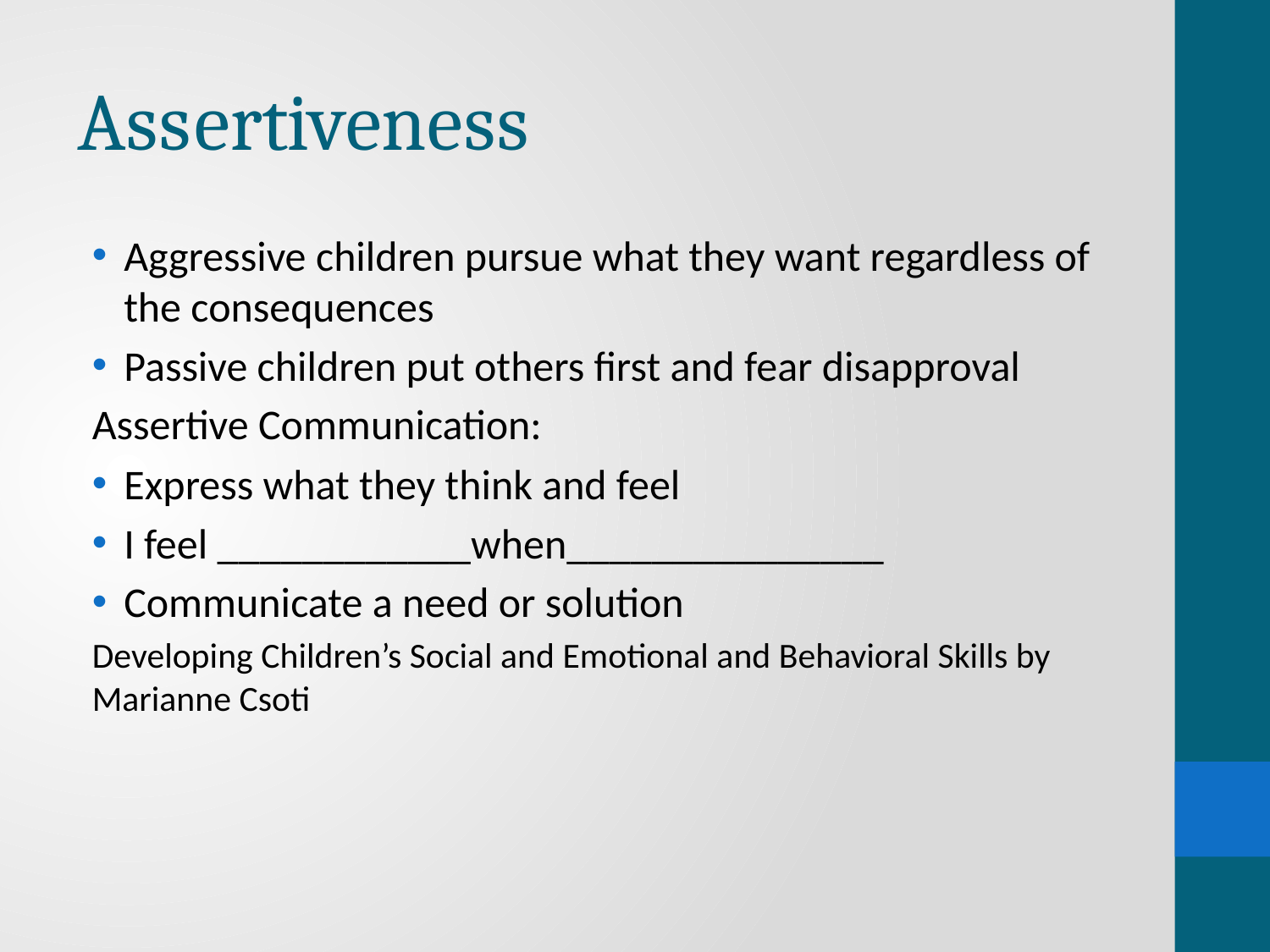

# Assertiveness
Aggressive children pursue what they want regardless of the consequences
Passive children put others first and fear disapproval
Assertive Communication:
Express what they think and feel
I feel ____________when_______________
Communicate a need or solution
Developing Children’s Social and Emotional and Behavioral Skills by Marianne Csoti